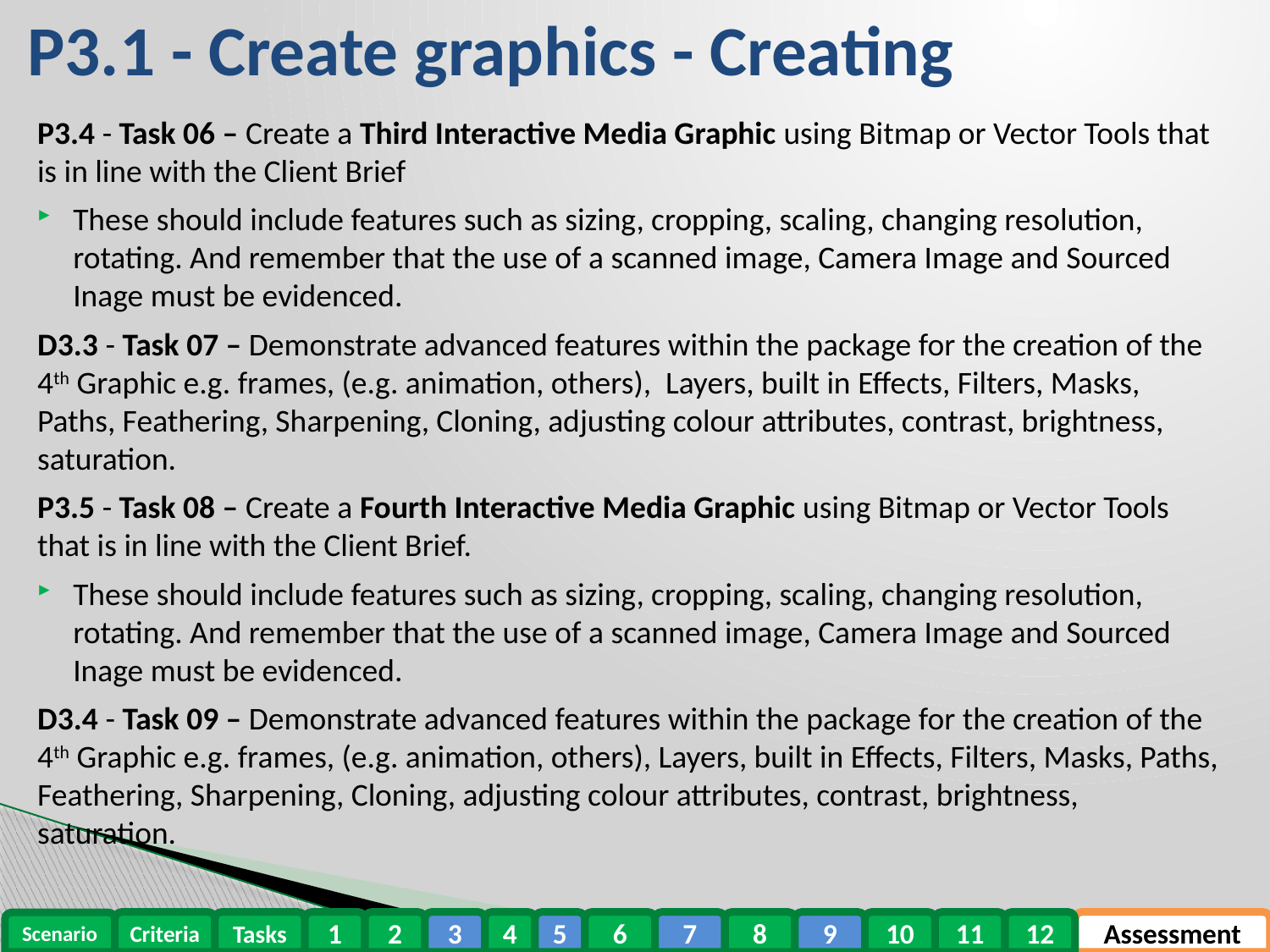

# P3.1 - Create graphics - Creating
P3.4 - Task 06 – Create a Third Interactive Media Graphic using Bitmap or Vector Tools that is in line with the Client Brief
These should include features such as sizing, cropping, scaling, changing resolution, rotating. And remember that the use of a scanned image, Camera Image and Sourced Inage must be evidenced.
D3.3 - Task 07 – Demonstrate advanced features within the package for the creation of the 4th Graphic e.g. frames, (e.g. animation, others),  Layers, built in Effects, Filters, Masks, Paths, Feathering, Sharpening, Cloning, adjusting colour attributes, contrast, brightness, saturation.
P3.5 - Task 08 – Create a Fourth Interactive Media Graphic using Bitmap or Vector Tools that is in line with the Client Brief.
These should include features such as sizing, cropping, scaling, changing resolution, rotating. And remember that the use of a scanned image, Camera Image and Sourced Inage must be evidenced.
D3.4 - Task 09 – Demonstrate advanced features within the package for the creation of the 4th Graphic e.g. frames, (e.g. animation, others), Layers, built in Effects, Filters, Masks, Paths, Feathering, Sharpening, Cloning, adjusting colour attributes, contrast, brightness, saturation.